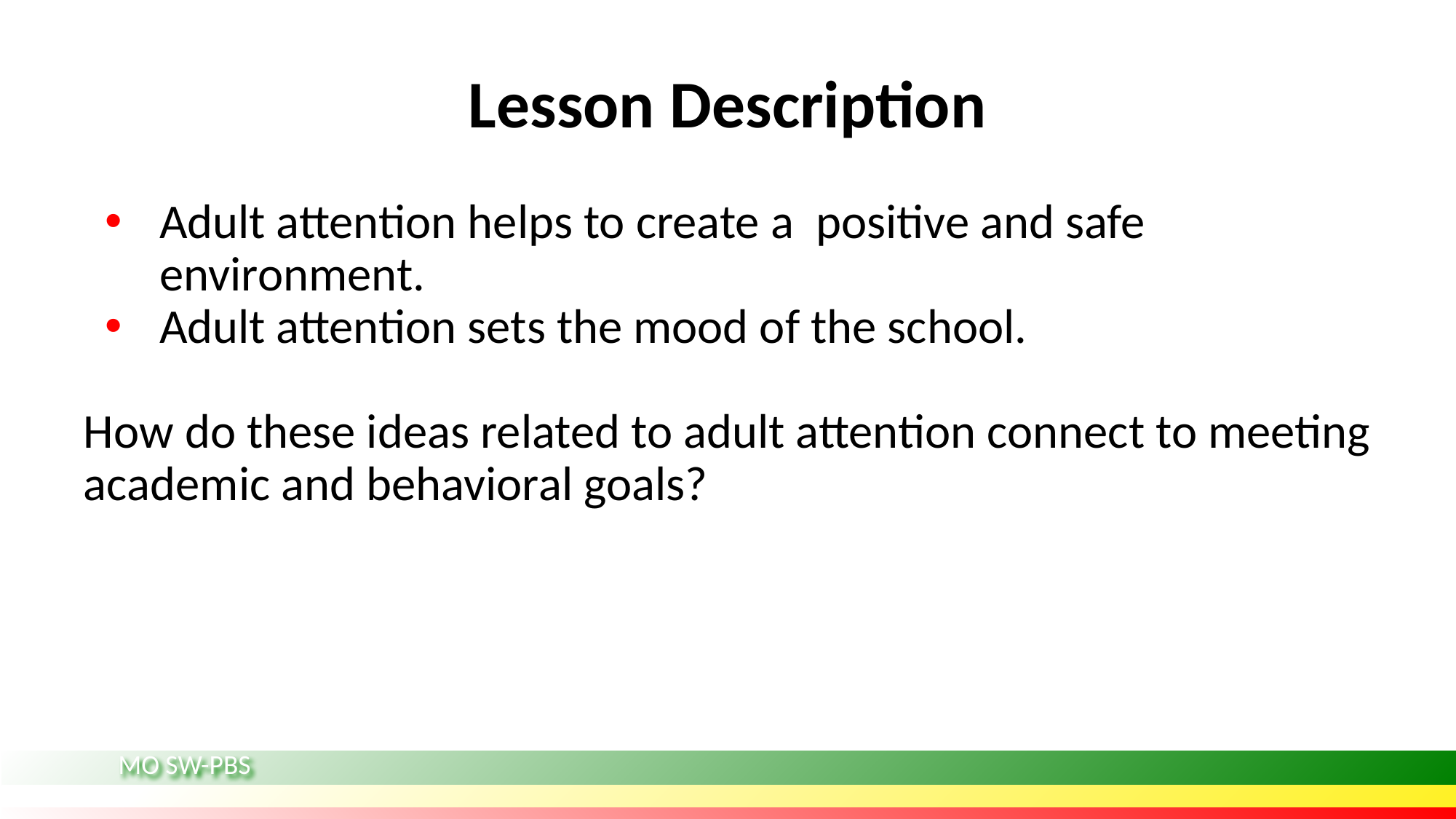

# Lesson Description
Adult attention helps to create a  positive and safe environment.
Adult attention sets the mood of the school.

How do these ideas related to adult attention connect to meeting academic and behavioral goals?